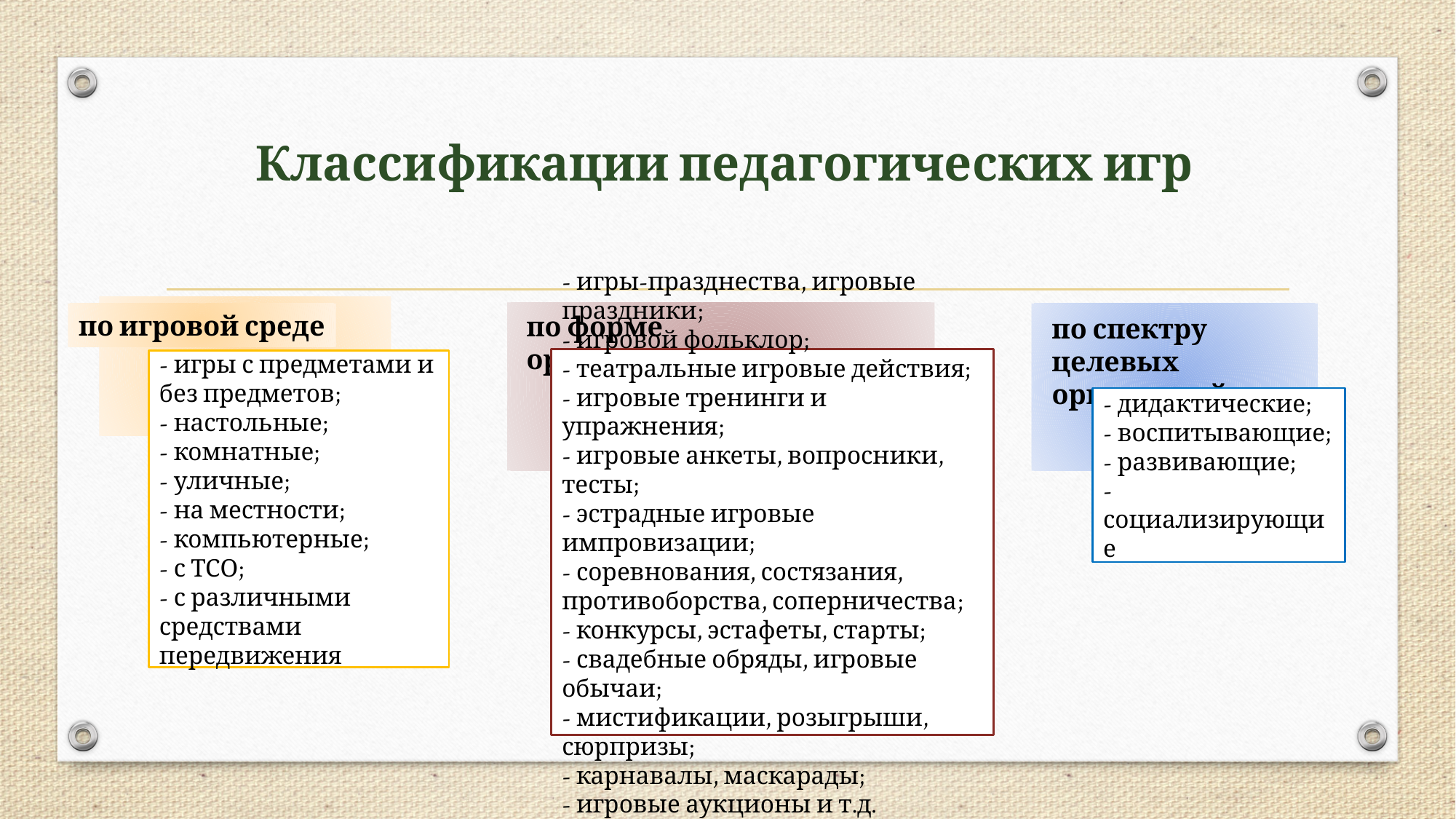

Классификации педагогических игр

по игровой среде

по форме организации

по спектру целевых ориентаций
- игры-празднества, игровые праздники;
- игровой фольклор;
- театральные игровые действия;
- игровые тренинги и упражнения;
- игровые анкеты, вопросники, тесты;
- эстрадные игровые импровизации;
- соревнования, состязания, противоборства, соперничества;
- конкурсы, эстафеты, старты;
- свадебные обряды, игровые обычаи;
- мистификации, розыгрыши, сюрпризы;
- карнавалы, маскарады;
- игровые аукционы и т.д.
- игры с предметами и без предметов;
- настольные;
- комнатные;
- уличные;
- на местности;
- компьютерные;
- с ТСО;
- с различными средствами передвижения
- дидактические;
- воспитывающие;
- развивающие;
- социализирующие